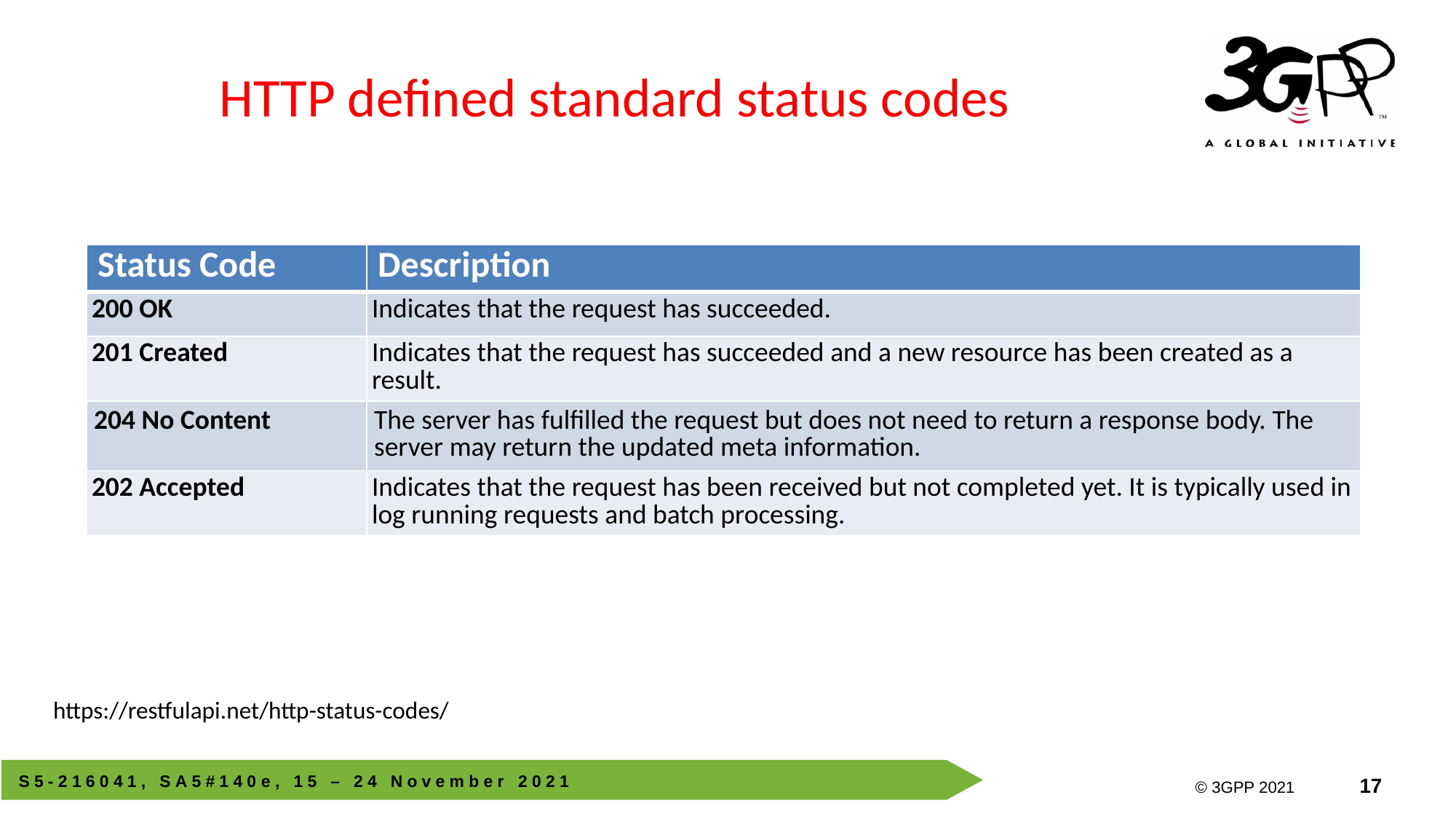

# HTTP defined standard status codes
| Status Code | Description |
| --- | --- |
| 200 OK | Indicates that the request has succeeded. |
| 201 Created | Indicates that the request has succeeded and a new resource has been created as a result. |
| 204 No Content | The server has fulfilled the request but does not need to return a response body. The server may return the updated meta information. |
| 202 Accepted | Indicates that the request has been received but not completed yet. It is typically used in log running requests and batch processing. |
https://restfulapi.net/http-status-codes/